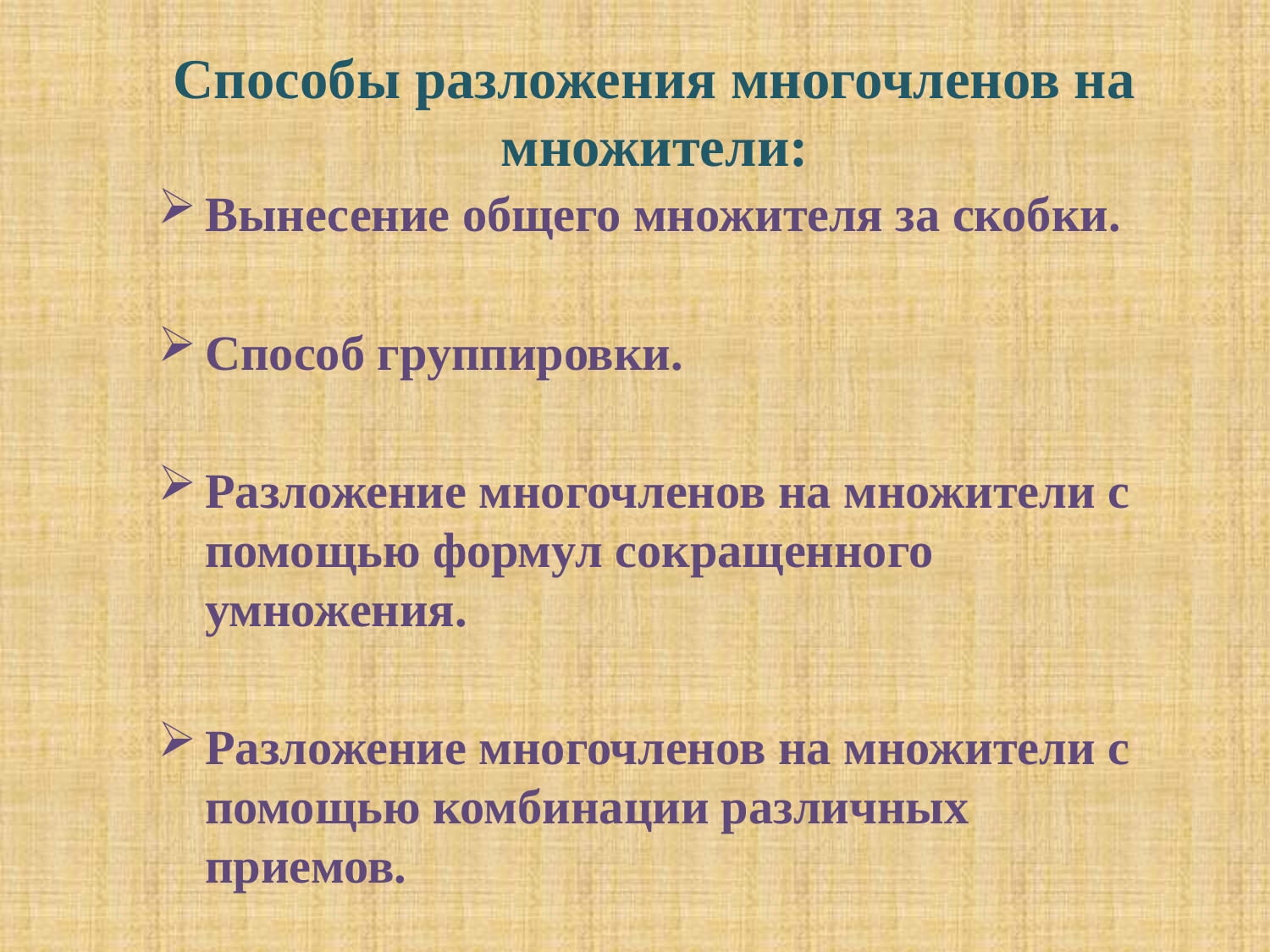

# Способы разложения многочленов на множители:
Вынесение общего множителя за скобки.

Способ группировки.

Разложение многочленов на множители с помощью формул сокращенного умножения.

Разложение многочленов на множители с помощью комбинации различных приемов.